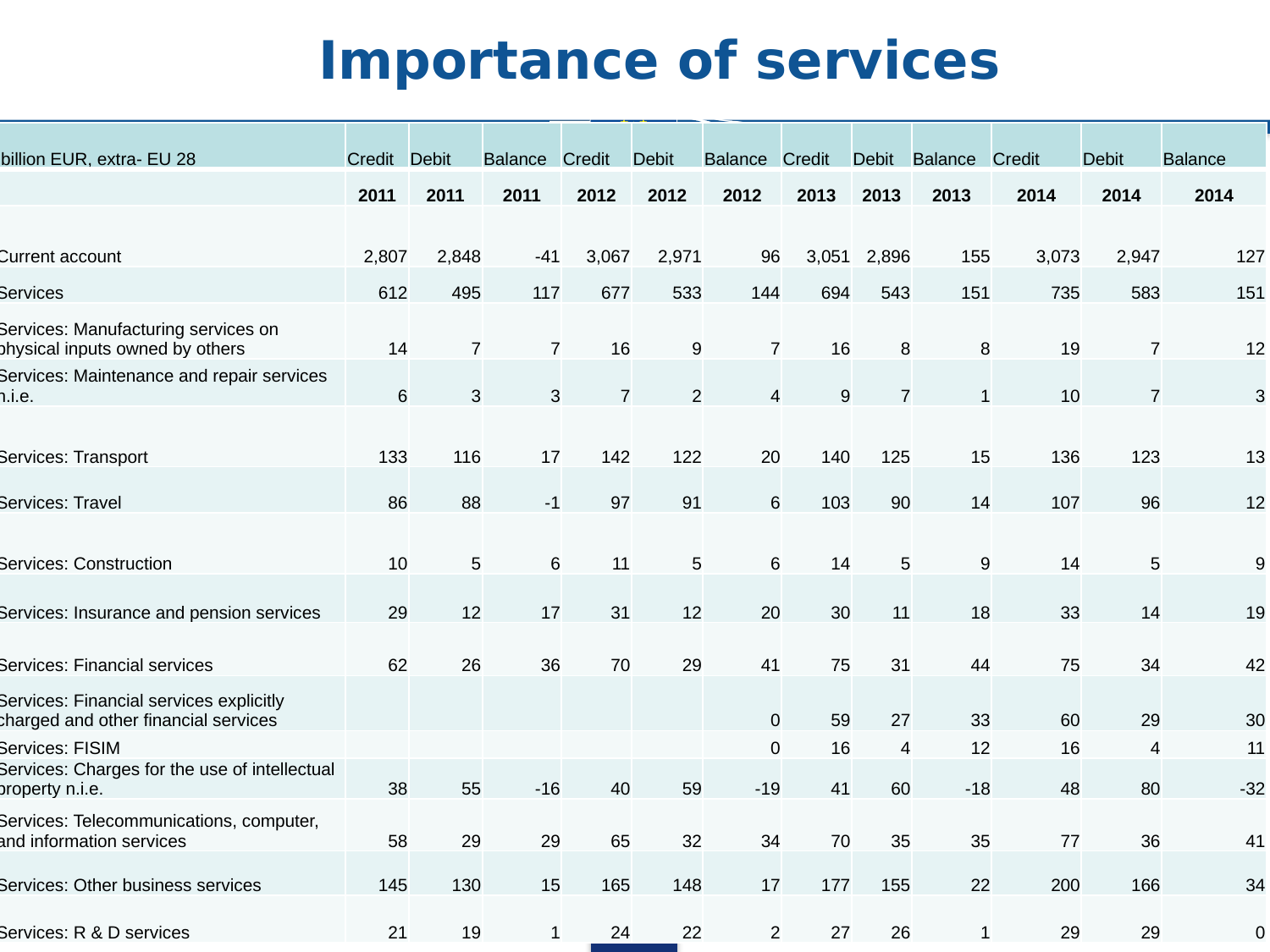

Importance of services
| billion EUR, extra- EU 28 | Credit | Debit | Balance | Credit | Debit | Balance | Credit | Debit | Balance | Credit | Debit | Balance |
| --- | --- | --- | --- | --- | --- | --- | --- | --- | --- | --- | --- | --- |
|  | 2011 | 2011 | 2011 | 2012 | 2012 | 2012 | 2013 | 2013 | 2013 | 2014 | 2014 | 2014 |
| Current account | 2,807 | 2,848 | -41 | 3,067 | 2,971 | 96 | 3,051 | 2,896 | 155 | 3,073 | 2,947 | 127 |
| Services | 612 | 495 | 117 | 677 | 533 | 144 | 694 | 543 | 151 | 735 | 583 | 151 |
| Services: Manufacturing services on physical inputs owned by others | 14 | 7 | 7 | 16 | 9 | 7 | 16 | 8 | 8 | 19 | 7 | 12 |
| Services: Maintenance and repair services n.i.e. | 6 | 3 | 3 | 7 | 2 | 4 | 9 | 7 | 1 | 10 | 7 | 3 |
| Services: Transport | 133 | 116 | 17 | 142 | 122 | 20 | 140 | 125 | 15 | 136 | 123 | 13 |
| Services: Travel | 86 | 88 | -1 | 97 | 91 | 6 | 103 | 90 | 14 | 107 | 96 | 12 |
| Services: Construction | 10 | 5 | 6 | 11 | 5 | 6 | 14 | 5 | 9 | 14 | 5 | 9 |
| Services: Insurance and pension services | 29 | 12 | 17 | 31 | 12 | 20 | 30 | 11 | 18 | 33 | 14 | 19 |
| Services: Financial services | 62 | 26 | 36 | 70 | 29 | 41 | 75 | 31 | 44 | 75 | 34 | 42 |
| Services: Financial services explicitly charged and other financial services |  |  |  |  |  | 0 | 59 | 27 | 33 | 60 | 29 | 30 |
| Services: FISIM |  |  |  |  |  | 0 | 16 | 4 | 12 | 16 | 4 | 11 |
| Services: Charges for the use of intellectual property n.i.e. | 38 | 55 | -16 | 40 | 59 | -19 | 41 | 60 | -18 | 48 | 80 | -32 |
| Services: Telecommunications, computer, and information services | 58 | 29 | 29 | 65 | 32 | 34 | 70 | 35 | 35 | 77 | 36 | 41 |
| Services: Other business services | 145 | 130 | 15 | 165 | 148 | 17 | 177 | 155 | 22 | 200 | 166 | 34 |
| Services: R & D services | 21 | 19 | 1 | 24 | 22 | 2 | 27 | 26 | 1 | 29 | 29 | 0 |
#